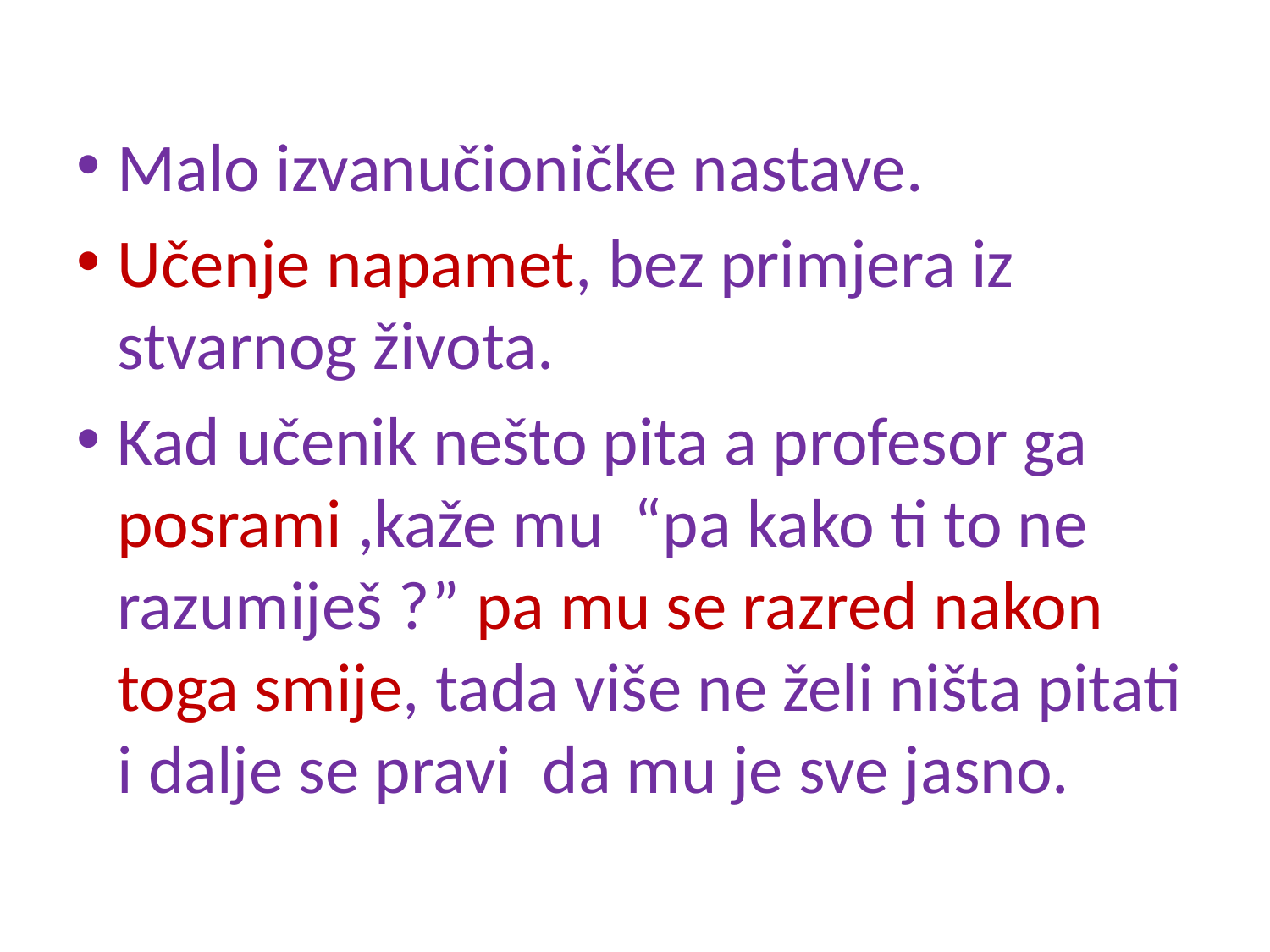

Malo izvanučioničke nastave.
Učenje napamet, bez primjera iz stvarnog života.
Kad učenik nešto pita a profesor ga posrami ,kaže mu  “pa kako ti to ne razumiješ ?” pa mu se razred nakon toga smije, tada više ne želi ništa pitati i dalje se pravi  da mu je sve jasno.